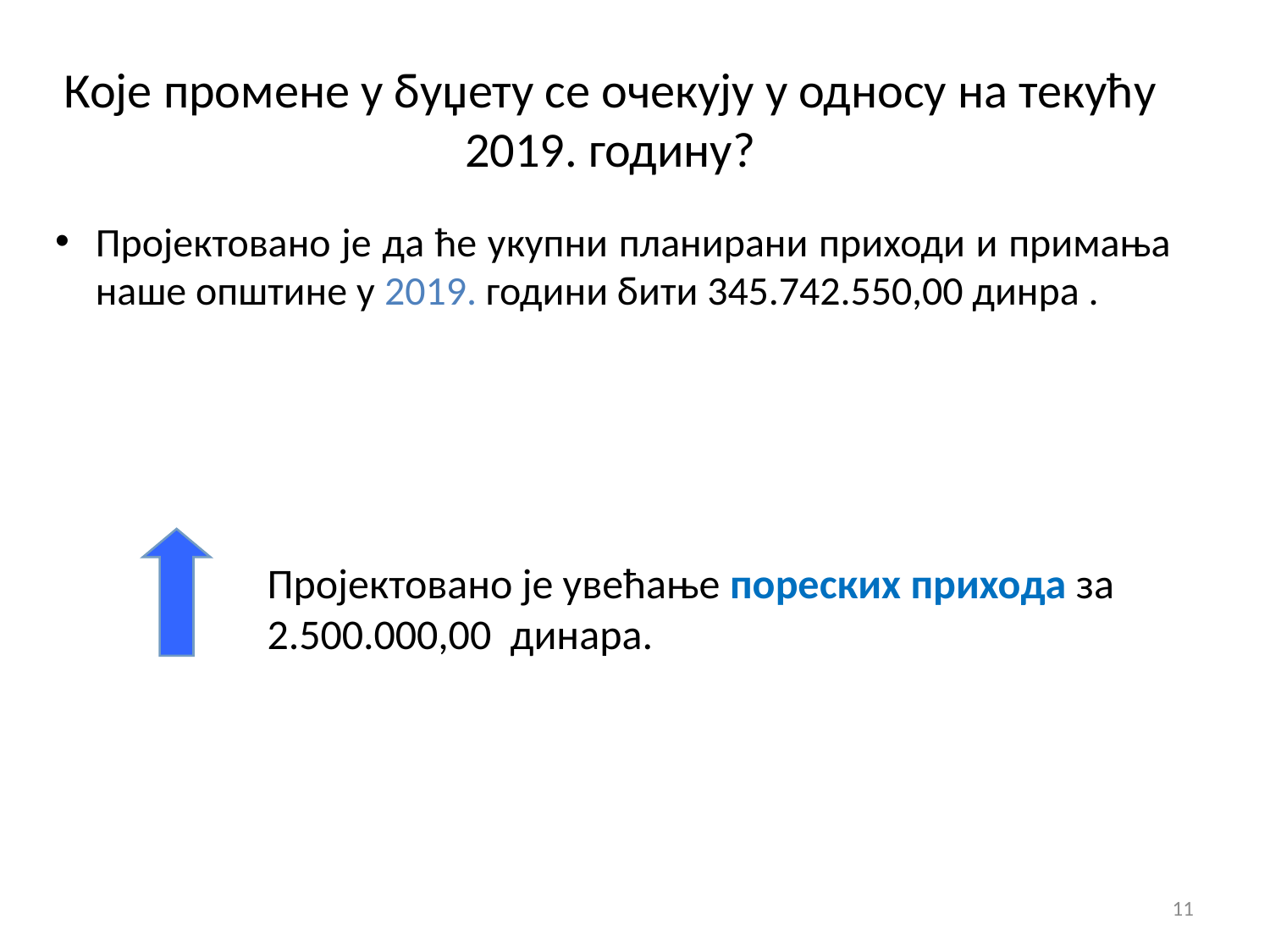

Које промене у буџету се очекују у односу на текућу 2019. годину?
Пројектовано је да ће укупни планирани приходи и примања наше општине у 2019. години бити 345.742.550,00 динра .

Пројектовано је увећање пореских прихода за 2.500.000,00  динара.
11